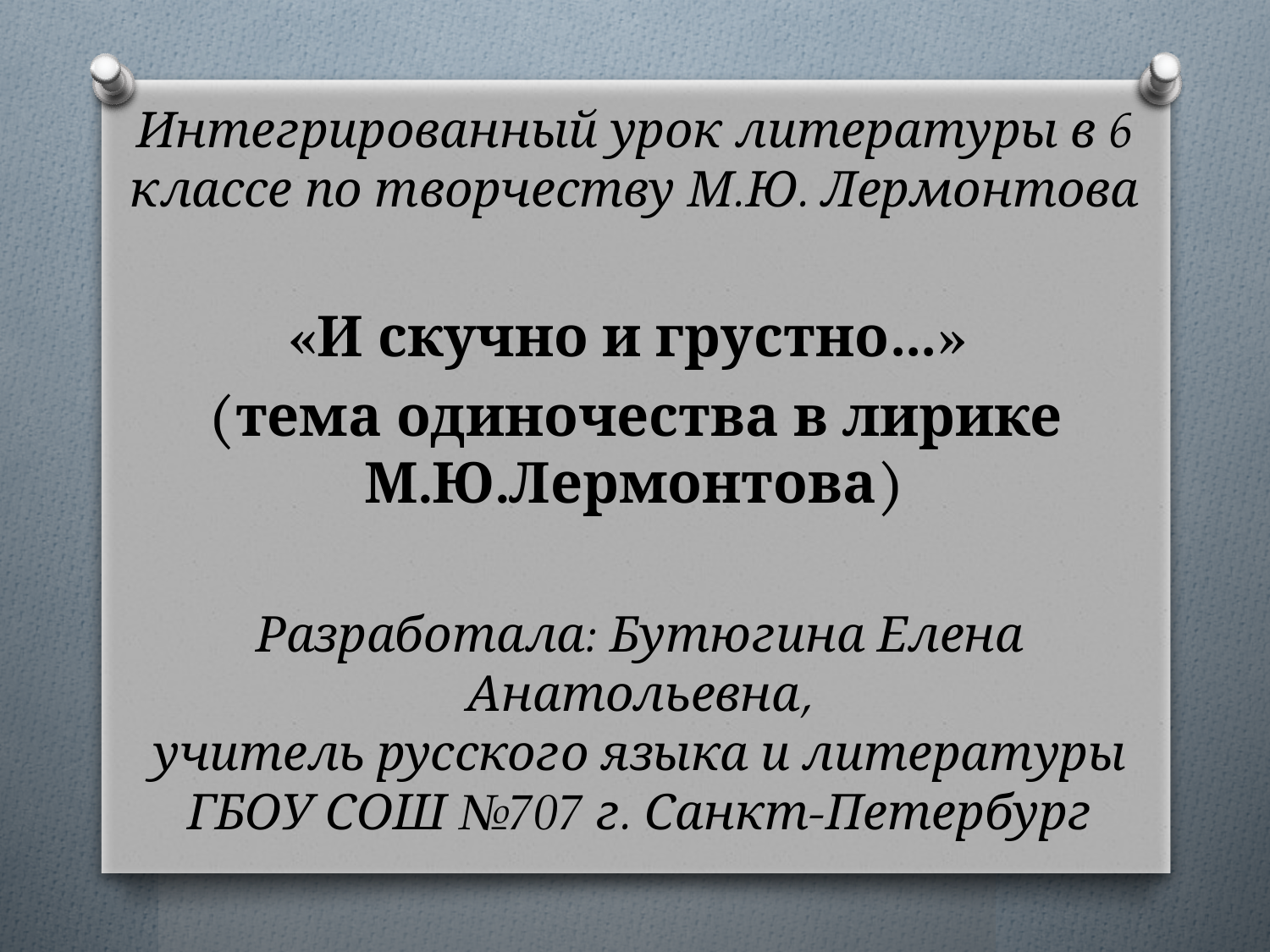

Интегрированный урок литературы в 6 классе по творчеству М.Ю. Лермонтова
«И скучно и грустно…»
(тема одиночества в лирике М.Ю.Лермонтова)
Разработала: Бутюгина Елена Анатольевна,
учитель русского языка и литературы
ГБОУ СОШ №707 г. Санкт-Петербург